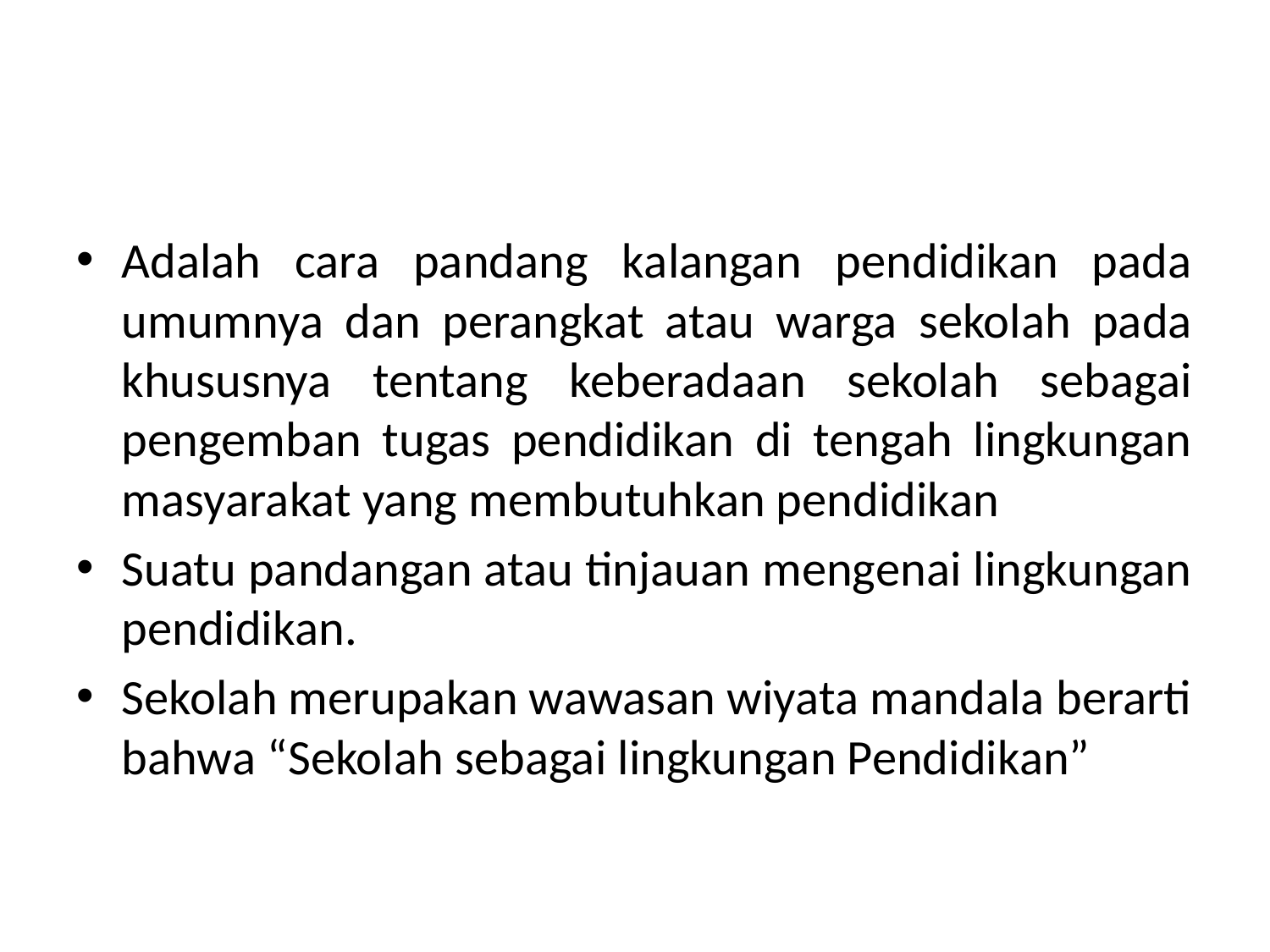

Adalah cara pandang kalangan pendidikan pada umumnya dan perangkat atau warga sekolah pada khususnya tentang keberadaan sekolah sebagai pengemban tugas pendidikan di tengah lingkungan masyarakat yang membutuhkan pendidikan
Suatu pandangan atau tinjauan mengenai lingkungan pendidikan.
Sekolah merupakan wawasan wiyata mandala berarti bahwa “Sekolah sebagai lingkungan Pendidikan”